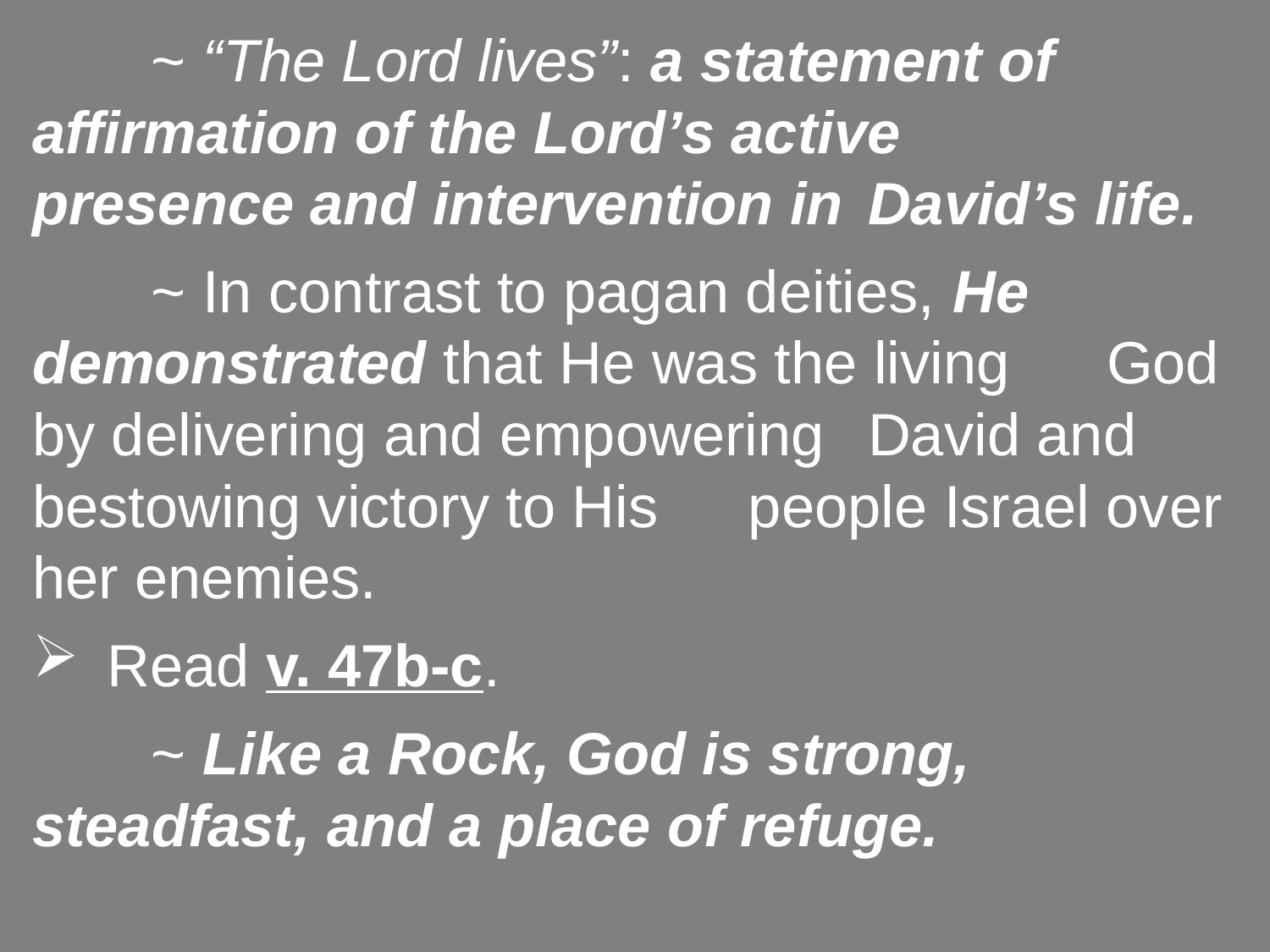

~ “The Lord lives”: a statement of 						affirmation of the Lord’s active 						presence and intervention in 					David’s life.
		~ In contrast to pagan deities, He 						demonstrated that He was the living 					God by delivering and empowering 						David and bestowing victory to His 						people Israel over her enemies.
Read v. 47b-c.
		~ Like a Rock, God is strong, 							steadfast, and a place of refuge.